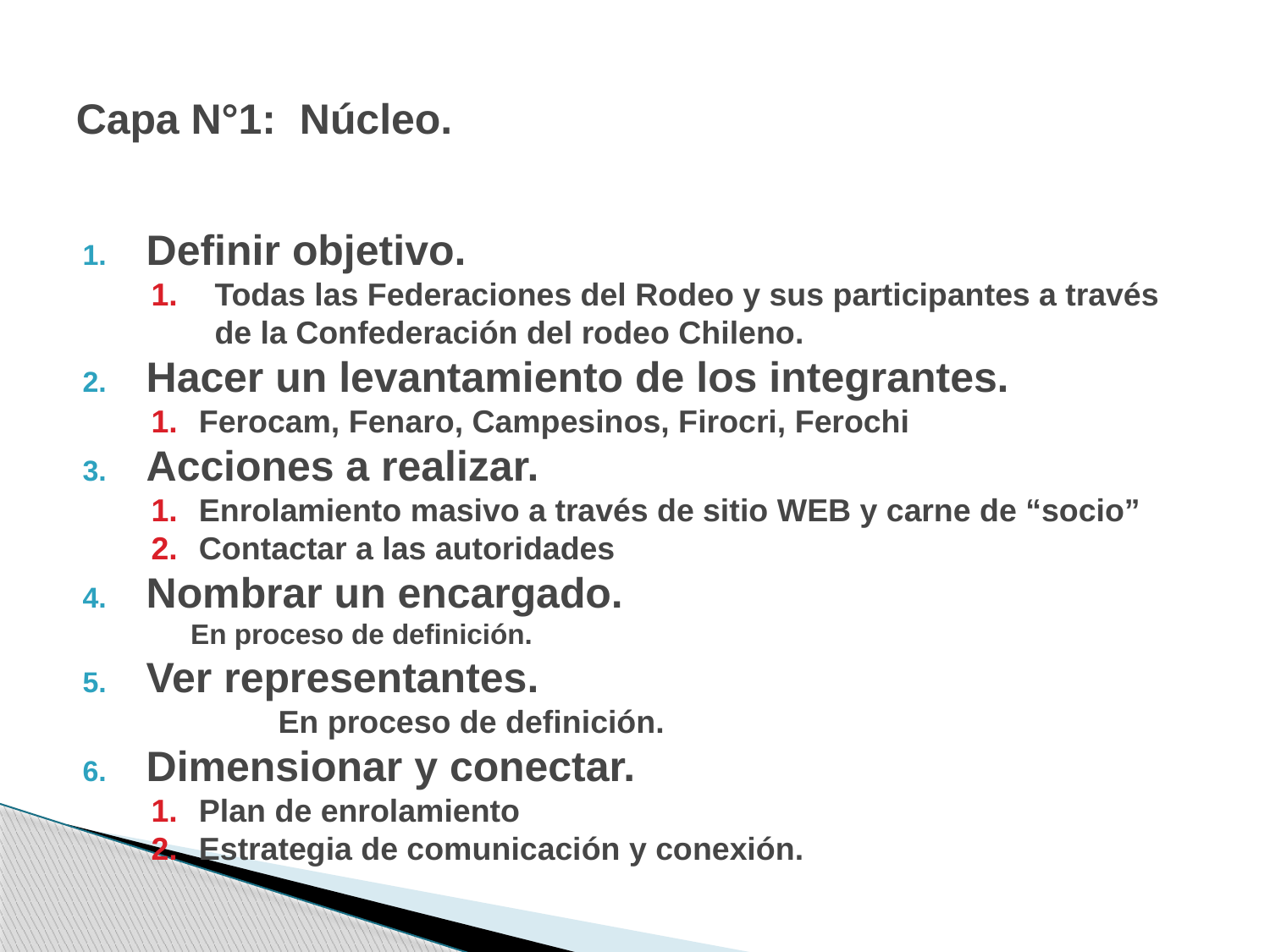

# Capa N°1:  Núcleo.

Definir objetivo.
Todas las Federaciones del Rodeo y sus participantes a través de la Confederación del rodeo Chileno.
Hacer un levantamiento de los integrantes.
Ferocam, Fenaro, Campesinos, Firocri, Ferochi
Acciones a realizar.
Enrolamiento masivo a través de sitio WEB y carne de “socio”
Contactar a las autoridades
Nombrar un encargado.
En proceso de definición.
Ver representantes.
	En proceso de definición.
Dimensionar y conectar.
Plan de enrolamiento
Estrategia de comunicación y conexión.